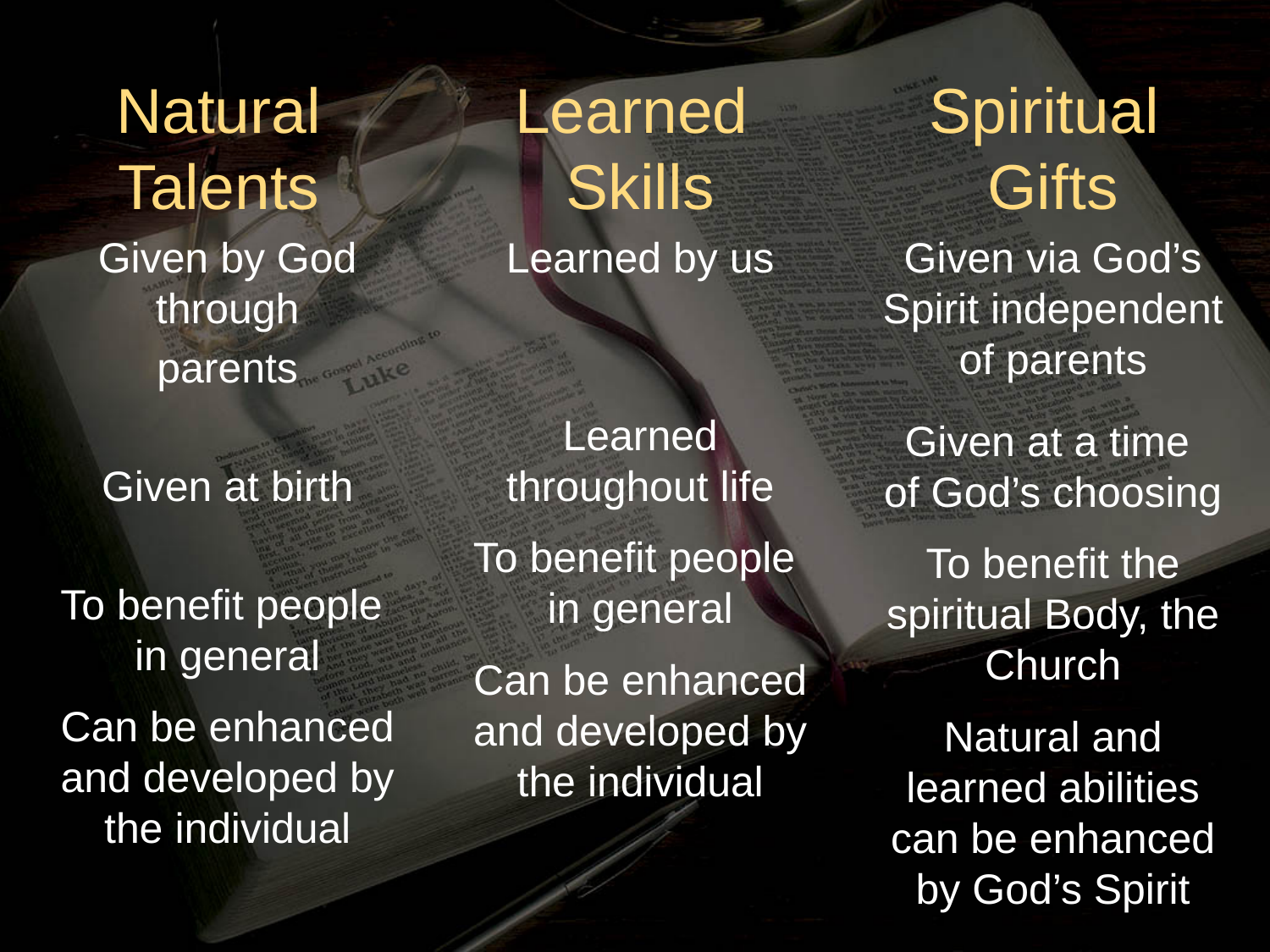

Natural
Talents
Given by God through
parents

Given at birth

To benefit people
in general
Can be enhanced and developed by the individual
Learned
Skills
Learned by us

Learned throughout life
To benefit people
in general
Can be enhanced and developed by the individual

Spiritual
Gifts
Given via God’s Spirit independent of parents
Given at a time
of God’s choosing
To benefit the spiritual Body, the Church
Natural and learned abilities can be enhanced by God’s Spirit